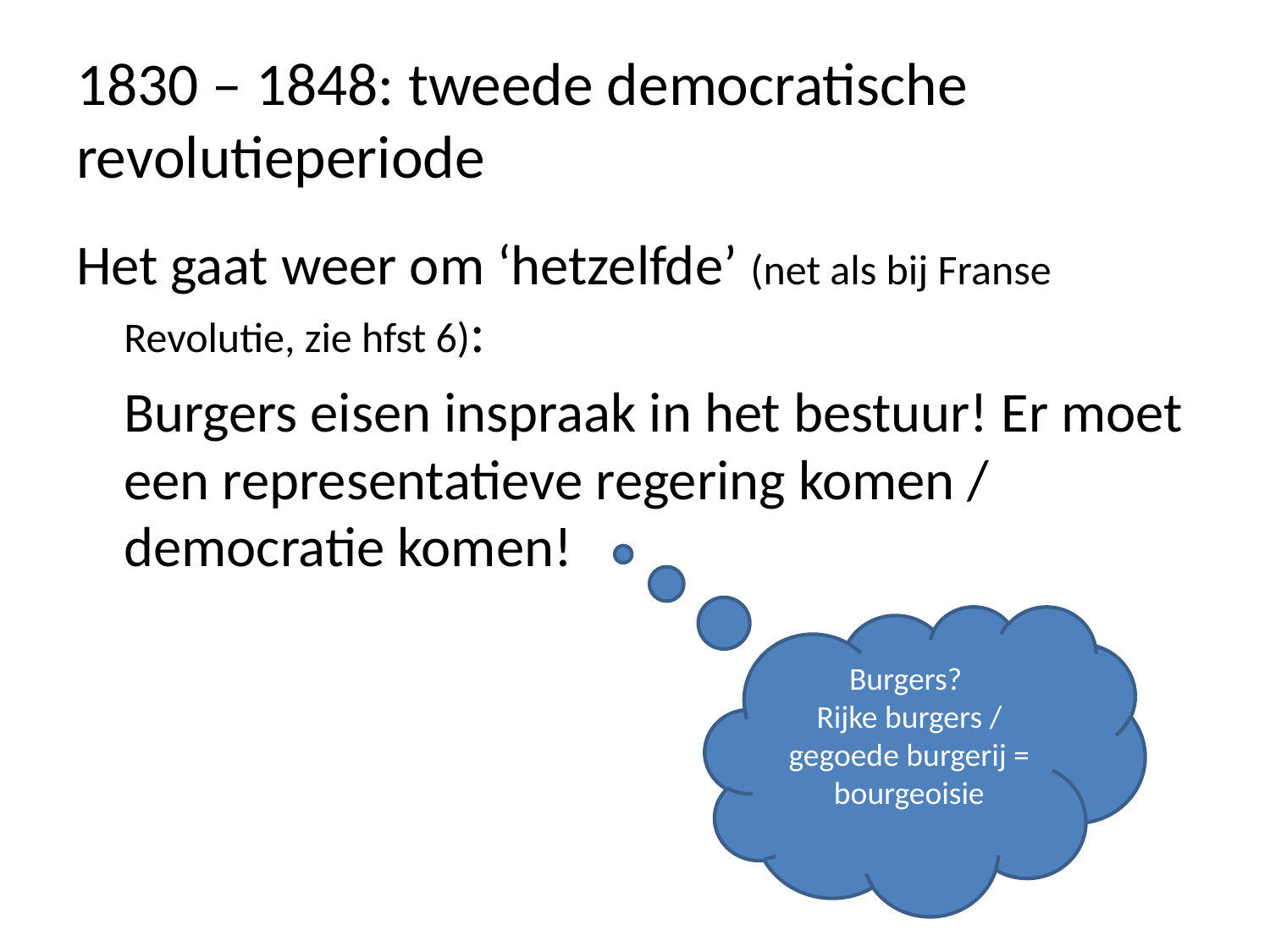

# 1830 – 1848: tweede democratische revolutieperiode
Het gaat weer om ‘hetzelfde’ (net als bij Franse Revolutie, zie hfst 6):
	Burgers eisen inspraak in het bestuur! Er moet een representatieve regering komen / democratie komen!
Burgers?
Rijke burgers / gegoede burgerij = bourgeoisie